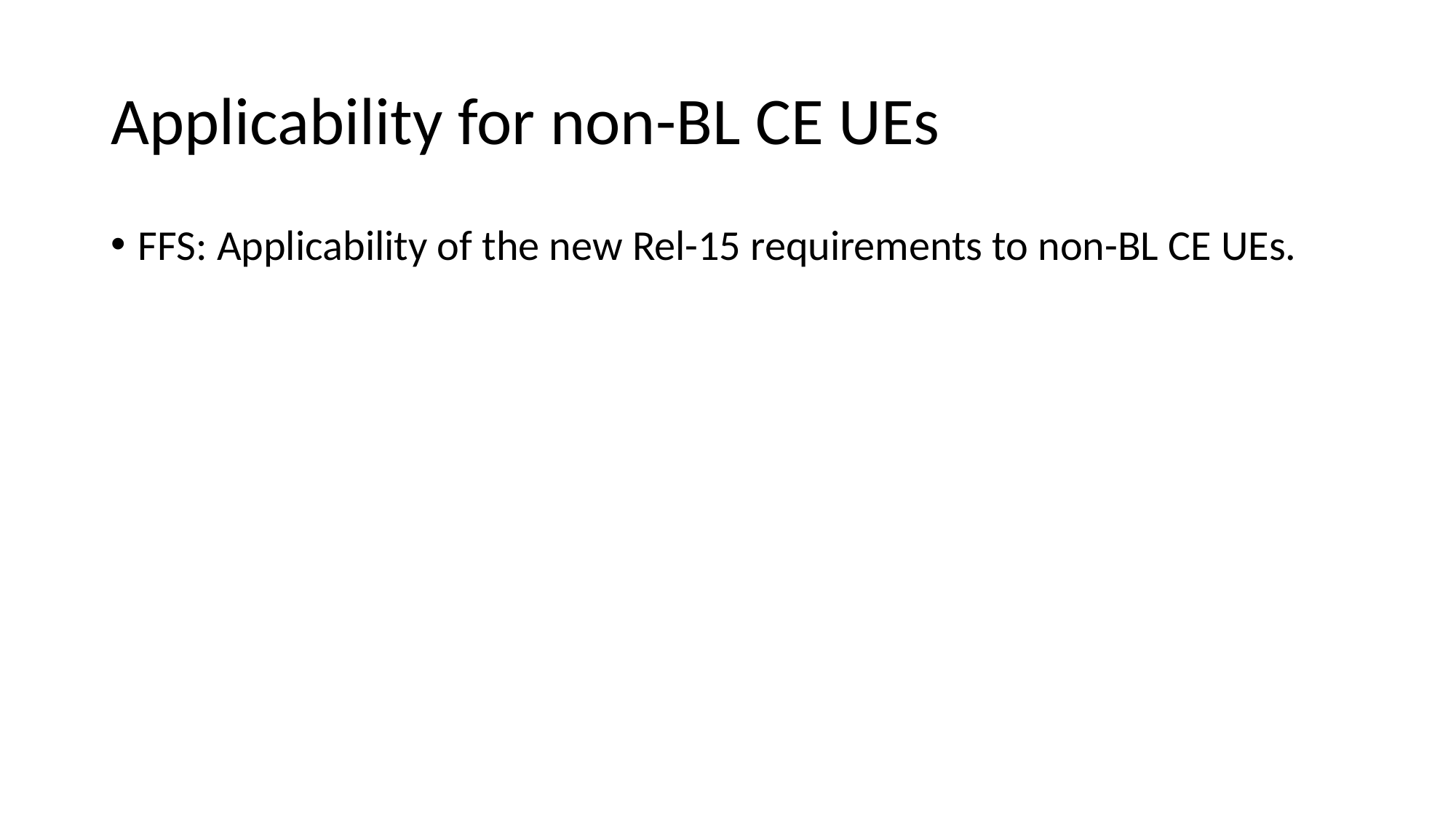

# Applicability for non-BL CE UEs
FFS: Applicability of the new Rel-15 requirements to non-BL CE UEs.